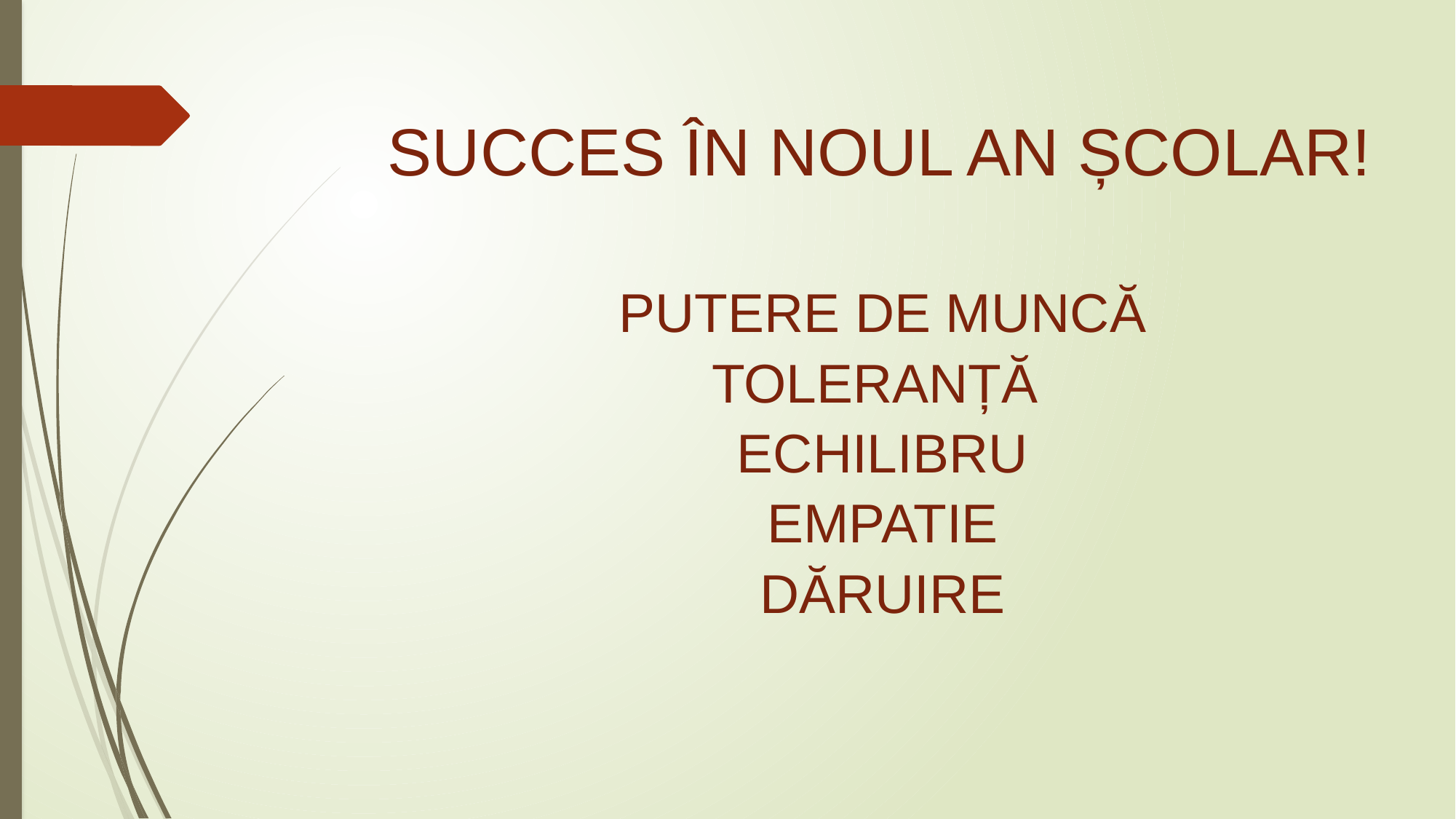

SUCCES ÎN NOUL AN ȘCOLAR!

PUTERE DE MUNCĂ
TOLERANȚĂ
ECHILIBRU
EMPATIE
DĂRUIRE